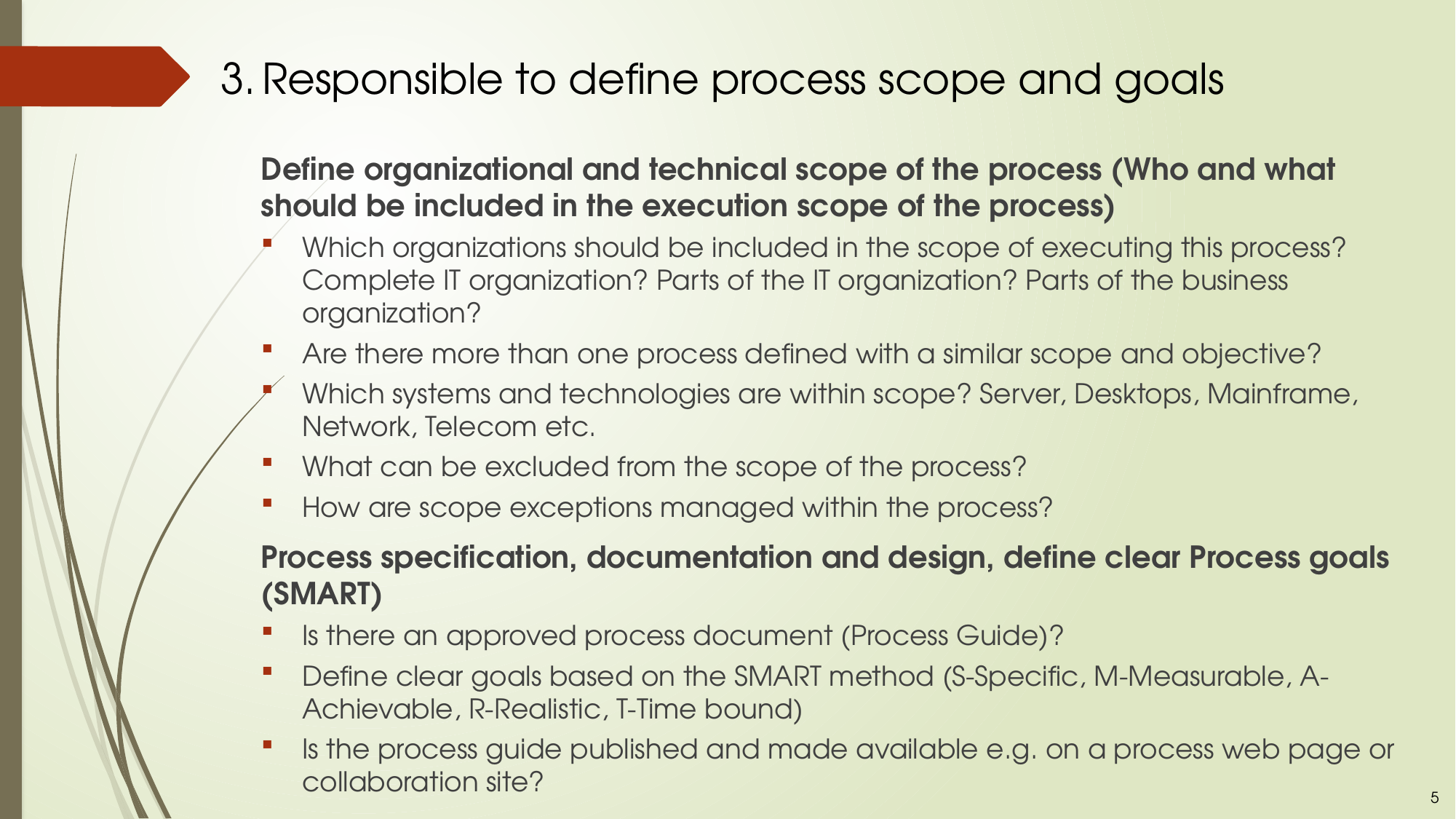

# Responsible to define process scope and goals
Define organizational and technical scope of the process (Who and what should be included in the execution scope of the process)
Which organizations should be included in the scope of executing this process? Complete IT organization? Parts of the IT organization? Parts of the business organization?
Are there more than one process defined with a similar scope and objective?
Which systems and technologies are within scope? Server, Desktops, Mainframe, Network, Telecom etc.
What can be excluded from the scope of the process?
How are scope exceptions managed within the process?
Process specification, documentation and design, define clear Process goals (SMART)
Is there an approved process document (Process Guide)?
Define clear goals based on the SMART method (S-Specific, M-Measurable, A-Achievable, R-Realistic, T-Time bound)
Is the process guide published and made available e.g. on a process web page or collaboration site?
5